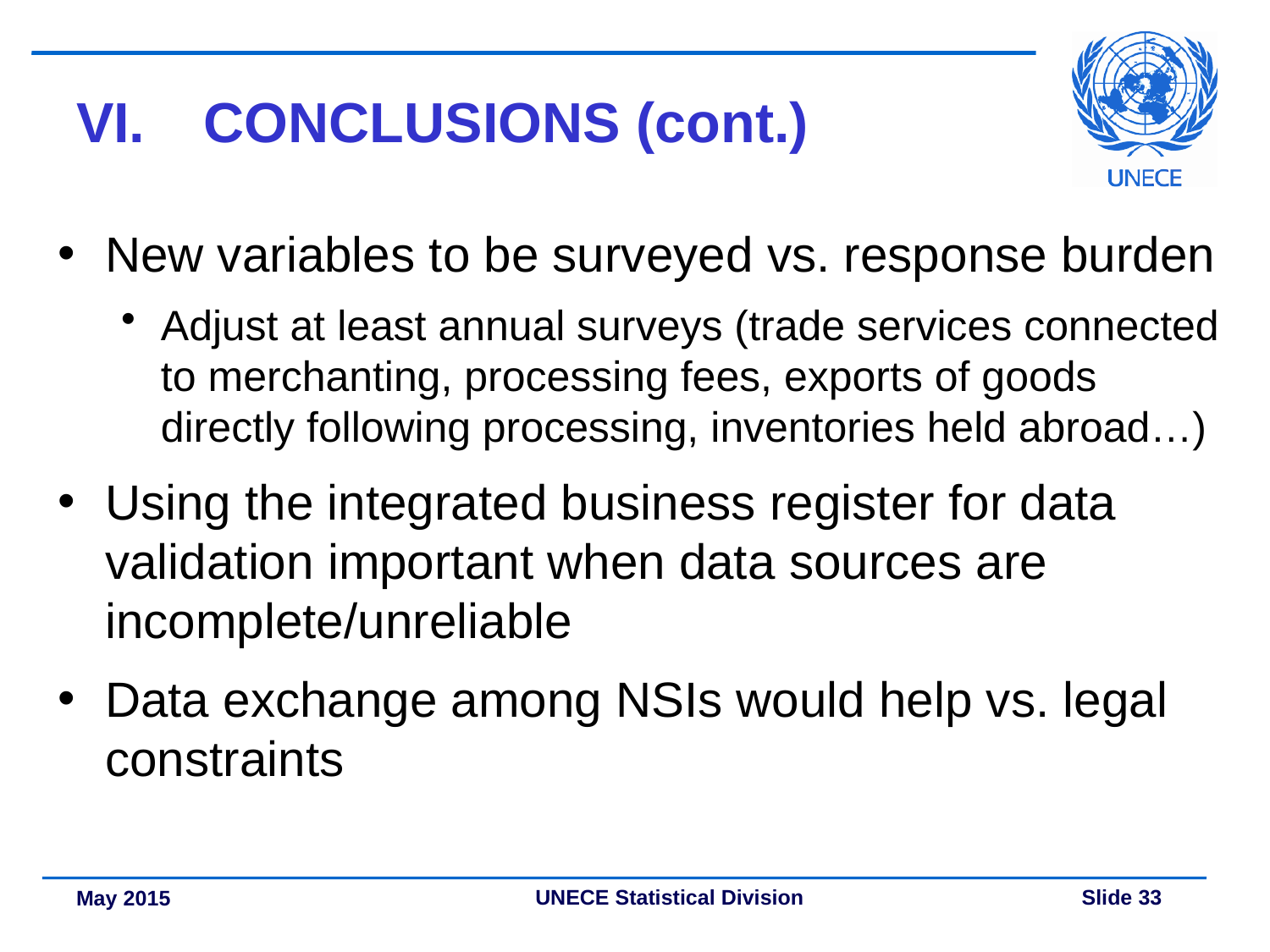

# VI.	CONCLUSIONS (cont.)
New variables to be surveyed vs. response burden
Adjust at least annual surveys (trade services connected to merchanting, processing fees, exports of goods directly following processing, inventories held abroad…)
Using the integrated business register for data validation important when data sources are incomplete/unreliable
Data exchange among NSIs would help vs. legal constraints
May 2015